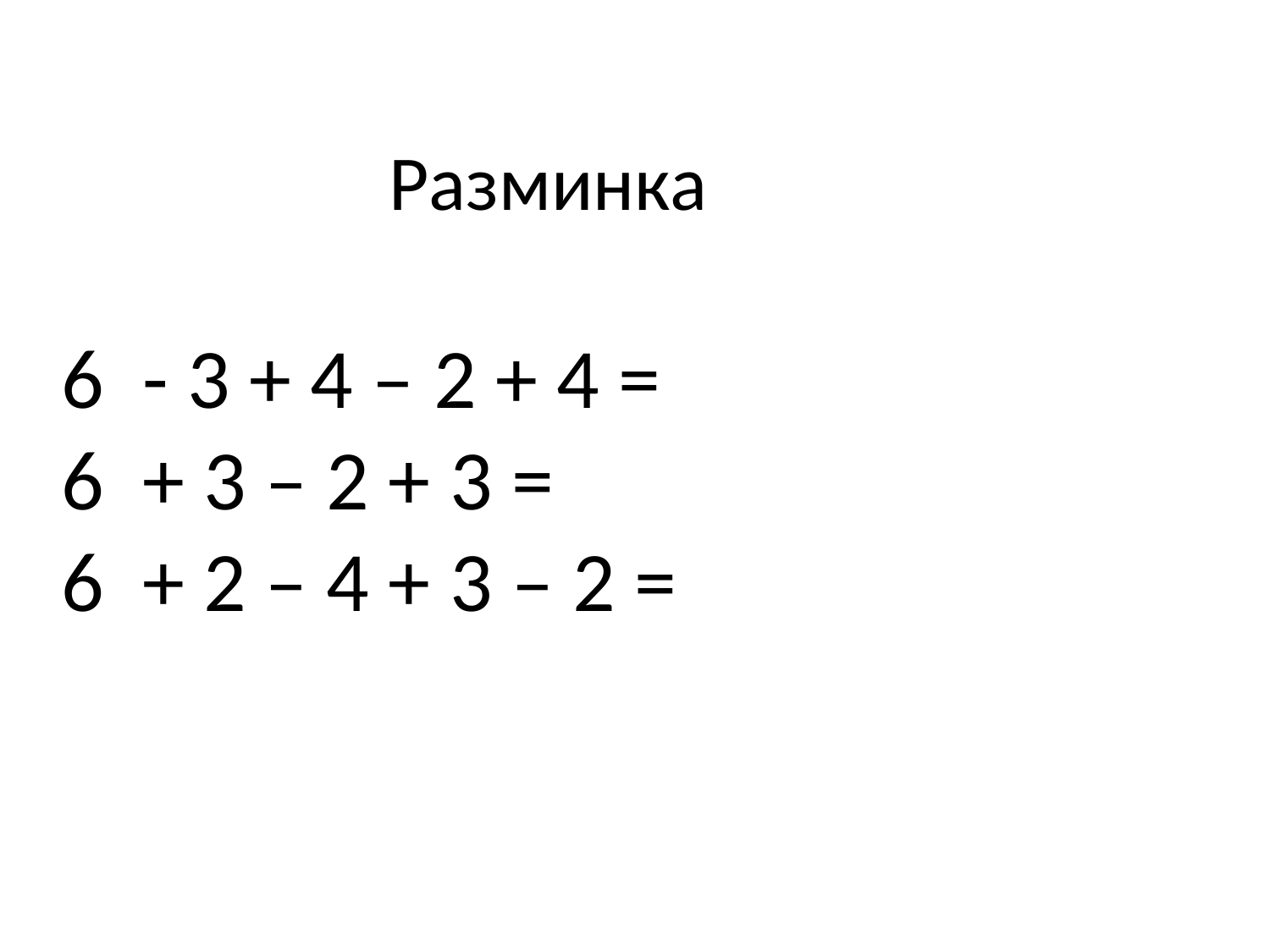

Разминка
6  - 3 + 4 – 2 + 4 =
6  + 3 – 2 + 3 =
6  + 2 – 4 + 3 – 2 =